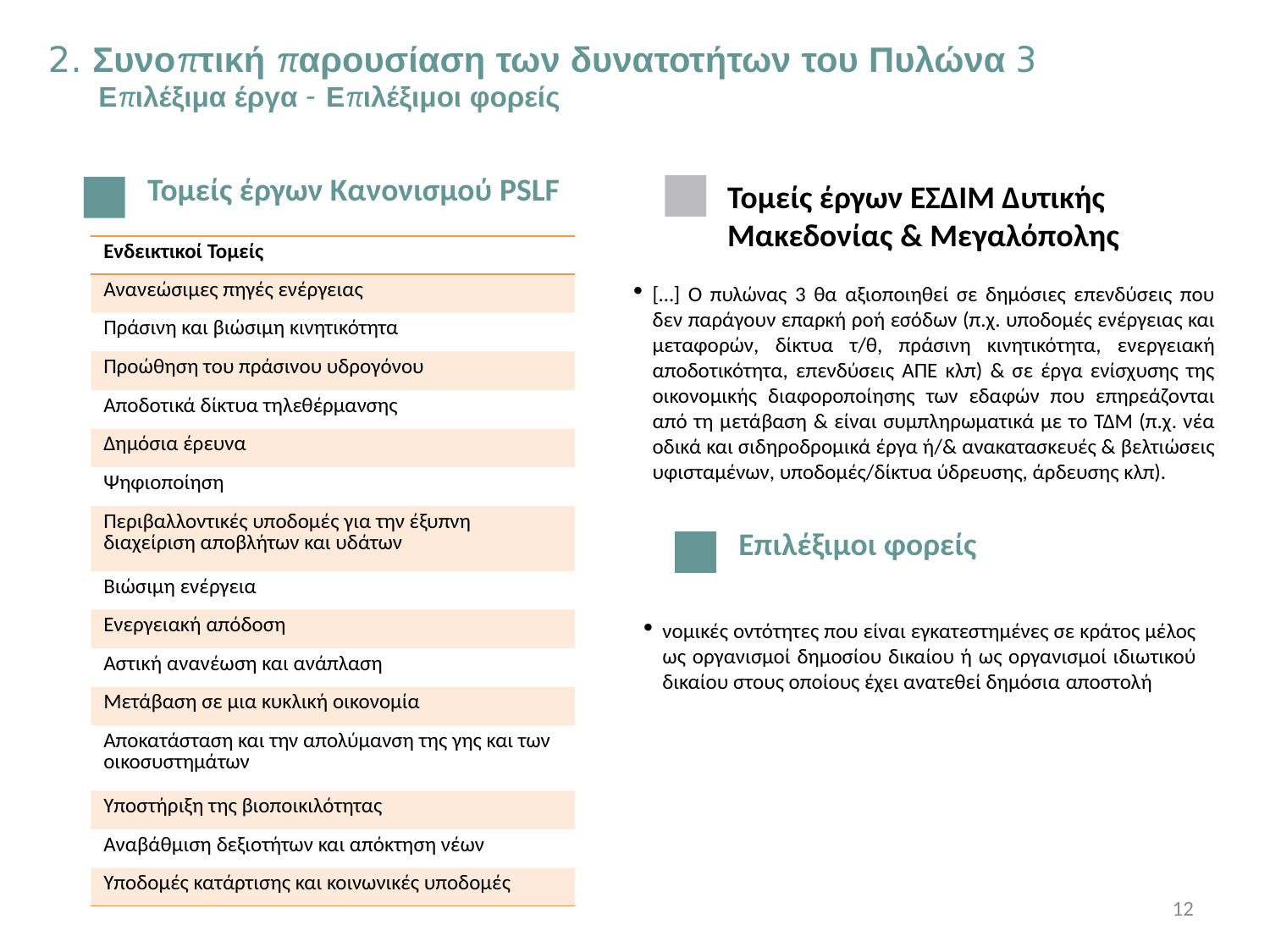

2. Συνοπτική παρουσίαση των δυνατοτήτων του Πυλώνα 3
Επιλέξιμα έργα - Επιλέξιμοι φορείς
Τομείς έργων Κανονισμού PSLF
Τομείς έργων ΕΣΔΙΜ Δυτικής Μακεδονίας & Μεγαλόπολης

| Ενδεικτικοί Τομείς |
| --- |
| Ανανεώσιμες πηγές ενέργειας |
| Πράσινη και βιώσιμη κινητικότητα |
| Προώθηση του πράσινου υδρογόνου |
| Αποδοτικά δίκτυα τηλεθέρμανσης |
| Δημόσια έρευνα |
| Ψηφιοποίηση |
| Περιβαλλοντικές υποδομές για την έξυπνη διαχείριση αποβλήτων και υδάτων |
| Βιώσιμη ενέργεια |
| Ενεργειακή απόδοση |
| Αστική ανανέωση και ανάπλαση |
| Μετάβαση σε μια κυκλική οικονομία |
| Αποκατάσταση και την απολύμανση της γης και των οικοσυστημάτων |
| Υποστήριξη της βιοποικιλότητας |
| Αναβάθμιση δεξιοτήτων και απόκτηση νέων |
| Υποδομές κατάρτισης και κοινωνικές υποδομές |
[…] Ο πυλώνας 3 θα αξιοποιηθεί σε δημόσιες επενδύσεις που δεν παράγουν επαρκή ροή εσόδων (π.χ. υποδομές ενέργειας και μεταφορών, δίκτυα τ/θ, πράσινη κινητικότητα, ενεργειακή αποδοτικότητα, επενδύσεις ΑΠΕ κλπ) & σε έργα ενίσχυσης της οικονομικής διαφοροποίησης των εδαφών που επηρεάζονται από τη μετάβαση & είναι συμπληρωματικά με το ΤΔΜ (π.χ. νέα οδικά και σιδηροδρομικά έργα ή/& ανακατασκευές & βελτιώσεις υφισταμένων, υποδομές/δίκτυα ύδρευσης, άρδευσης κλπ).
Επιλέξιμοι φορείς

νομικές οντότητες που είναι εγκατεστημένες σε κράτος μέλος ως οργανισμοί δημοσίου δικαίου ή ως οργανισμοί ιδιωτικού δικαίου στους οποίους έχει ανατεθεί δημόσια αποστολή
12